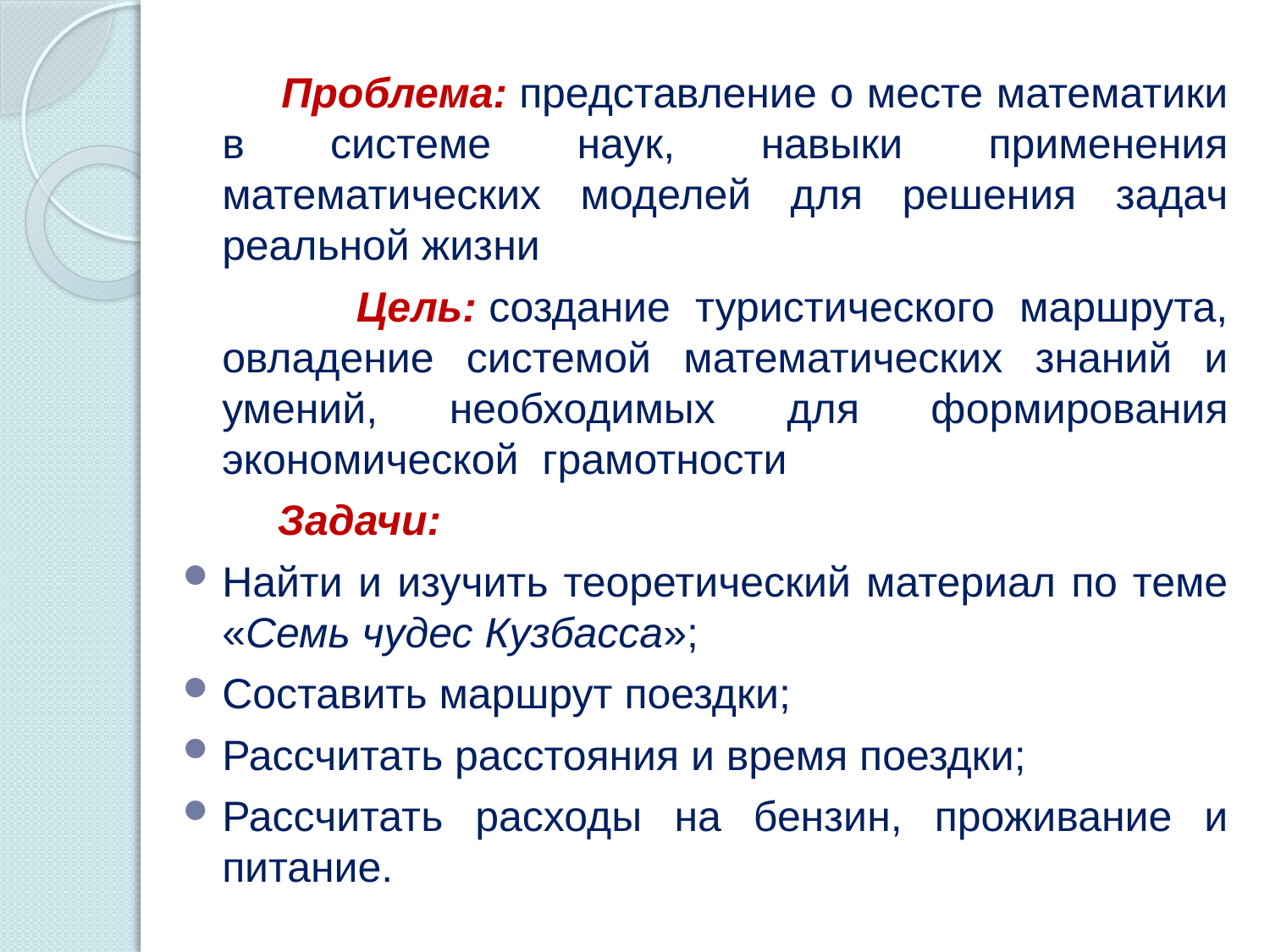

Проблема: представление о месте математики в системе наук, навыки применения математических моделей для решения задач реальной жизни
       Цель: создание туристического маршрута, овладение системой математических знаний и умений, необходимых для формирования экономической  грамотности
        Задачи:
Найти и изучить теоретический материал по теме «Семь чудес Кузбасса»;
Составить маршрут поездки;
Рассчитать расстояния и время поездки;
Рассчитать расходы на бензин, проживание и питание.